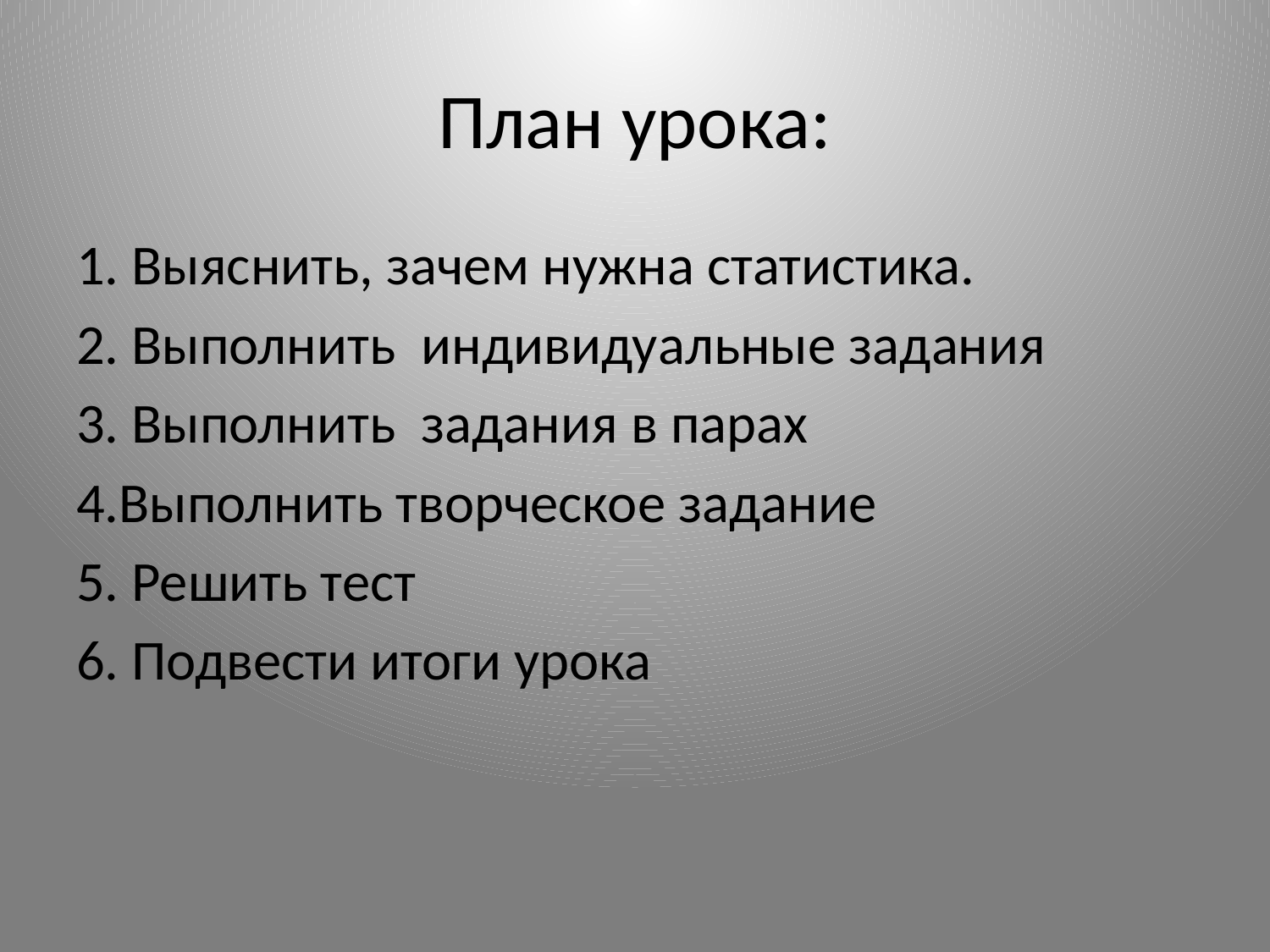

# План урока:
1. Выяснить, зачем нужна статистика.
2. Выполнить  индивидуальные задания
3. Выполнить  задания в парах
4.Выполнить творческое задание
5. Решить тест
6. Подвести итоги урока